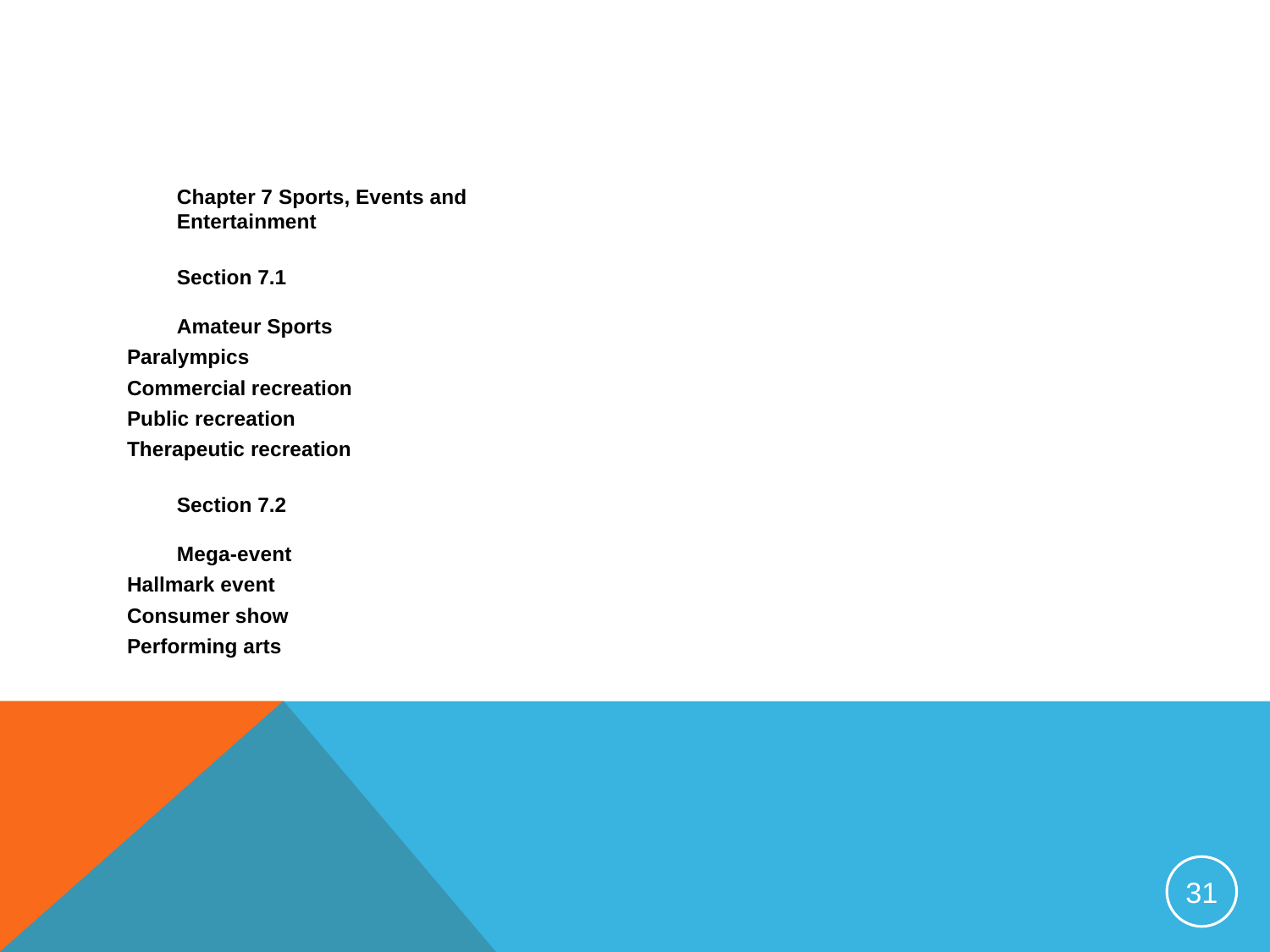

Chapter 7 Sports, Events and Entertainment
Section 7.1
Amateur Sports
Paralympics
Commercial recreation
Public recreation
Therapeutic recreation
Section 7.2
Mega-event
Hallmark event
Consumer show
Performing arts

31